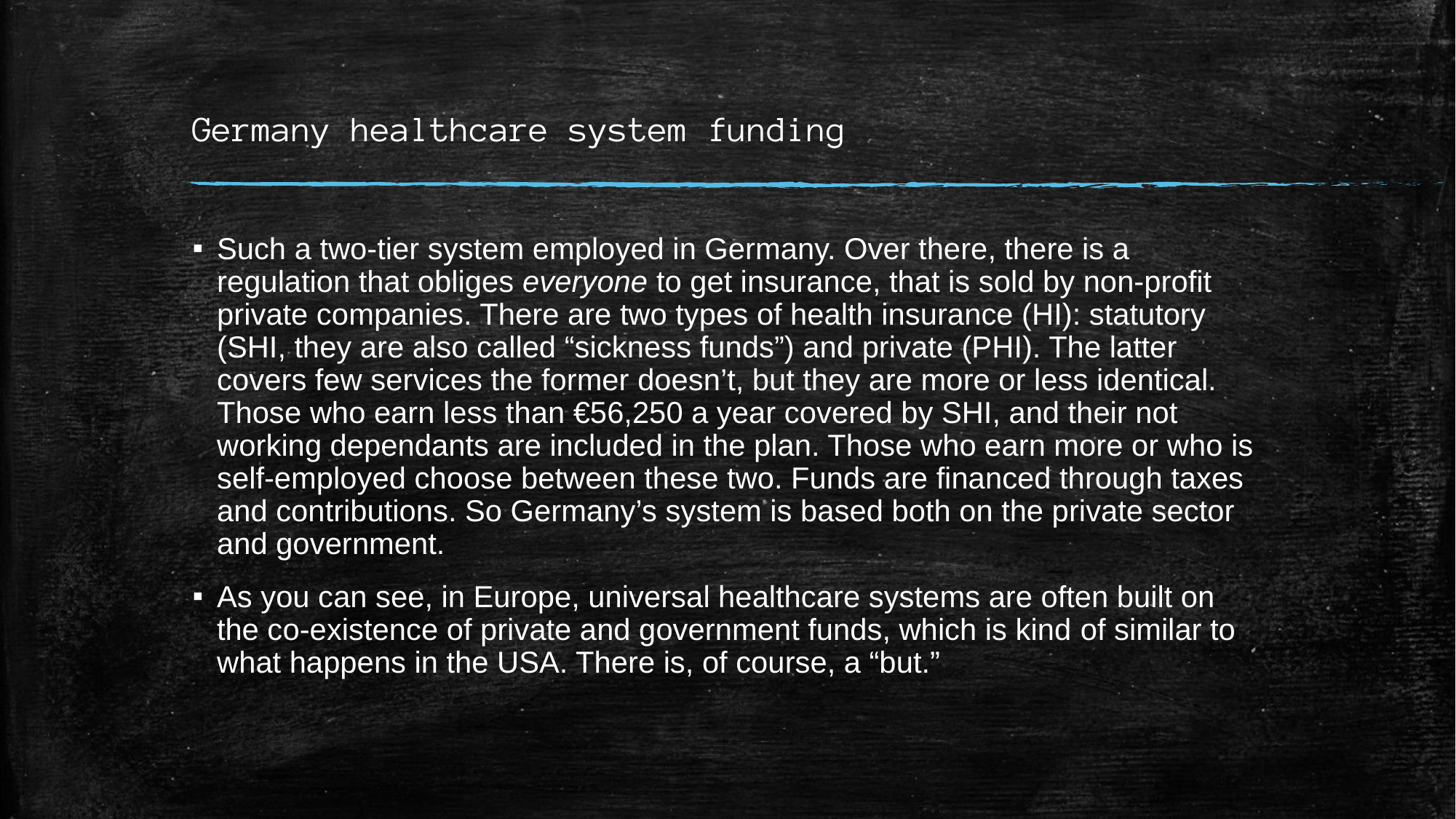

# Germany healthcare system funding
Such a two-tier system employed in Germany. Over there, there is a regulation that obliges everyone to get insurance, that is sold by non-profit private companies. There are two types of health insurance (HI): statutory (SHI, they are also called “sickness funds”) and private (PHI). The latter covers few services the former doesn’t, but they are more or less identical. Those who earn less than €56,250 a year covered by SHI, and their not working dependants are included in the plan. Those who earn more or who is self-employed choose between these two. Funds are financed through taxes and contributions. So Germany’s system is based both on the private sector and government.
As you can see, in Europe, universal healthcare systems are often built on the co-existence of private and government funds, which is kind of similar to what happens in the USA. There is, of course, a “but.”